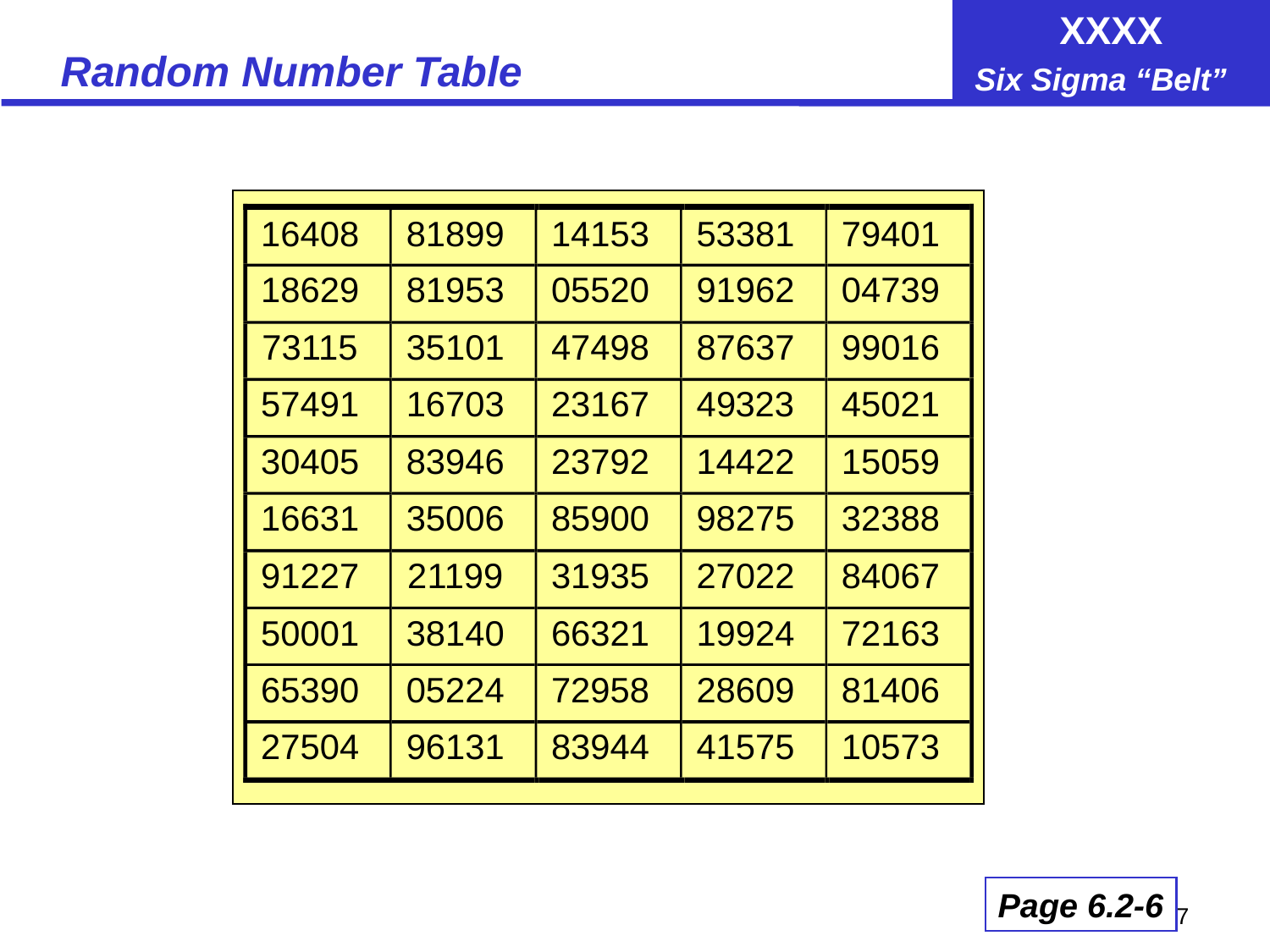

# Random Number Table

16408

81899

14153

53381

79401

18629

81953

05520

91962

04739

73115

35101

47498

87637

99016

57491

16703

23167

49
323

45021

30405

83946

23792

14422

15059

16631

35006

85900

98275

32388

91227

21199

31935

27022

84067

50001

38140

66321

19924

72163

65390

05224

72958

28609

81406

27504

96131

83944

41575

10573

Page 6.2-6